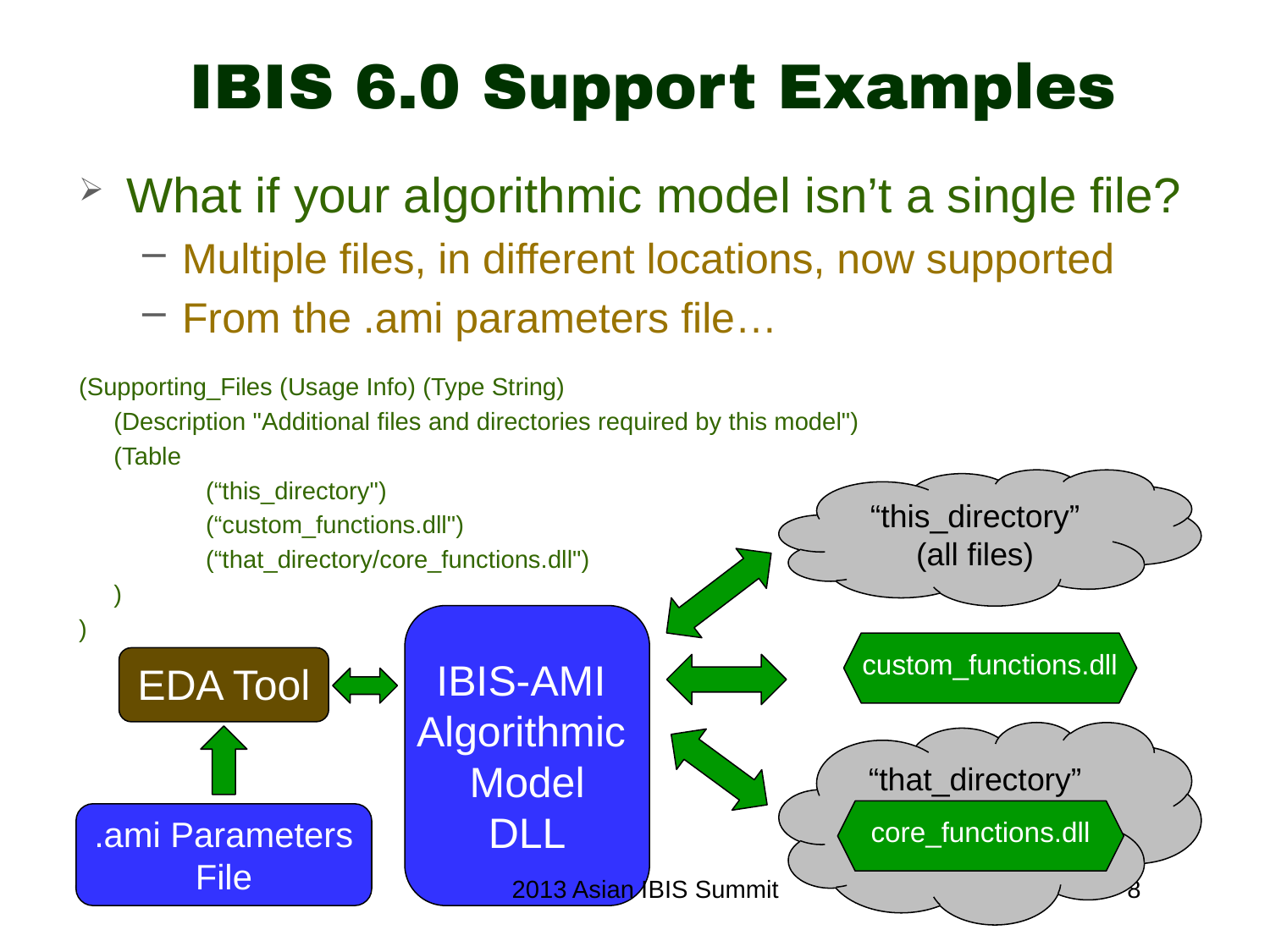

# IBIS 6.0 Support Examples
What if your algorithmic model isn’t a single file?
Multiple files, in different locations, now supported
From the .ami parameters file…

(Supporting_Files (Usage Info) (Type String)
     (Description "Additional files and directories required by this model")
     (Table
	(“this_directory")
	(“custom_functions.dll")
	(“that_directory/core_functions.dll")
     )
)
“this_directory”
(all files)

IBIS-AMI
Algorithmic
Model
DLL
custom_functions.dll
EDA Tool

“that_directory”

core_functions.dll
.ami Parameters
File

2013 Asian IBIS Summit

8